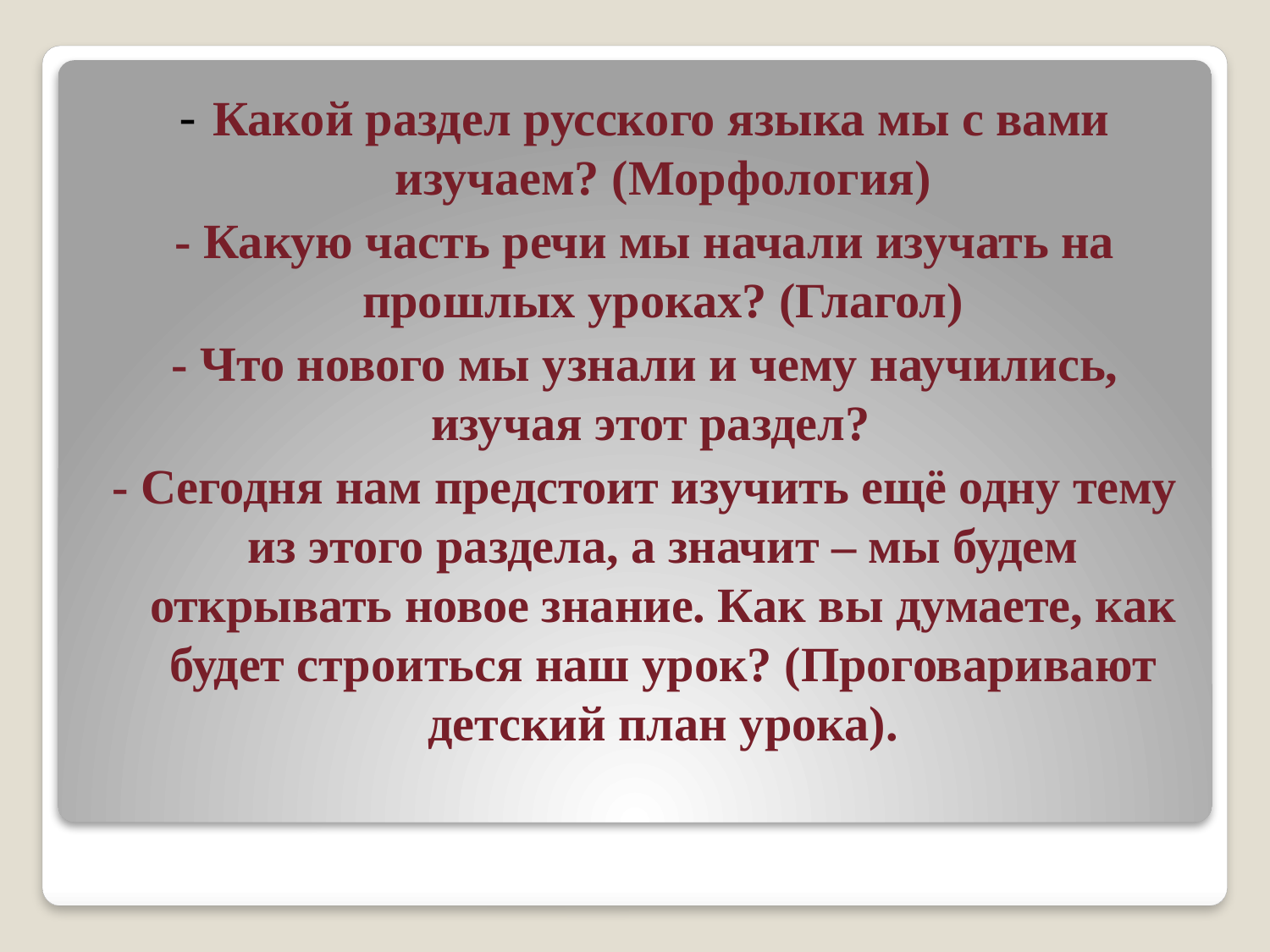

- Какой раздел русского языка мы с вами изучаем? (Морфология)
- Какую часть речи мы начали изучать на прошлых уроках? (Глагол)
- Что нового мы узнали и чему научились, изучая этот раздел?
- Сегодня нам предстоит изучить ещё одну тему из этого раздела, а значит – мы будем открывать новое знание. Как вы думаете, как будет строиться наш урок? (Проговаривают детский план урока).